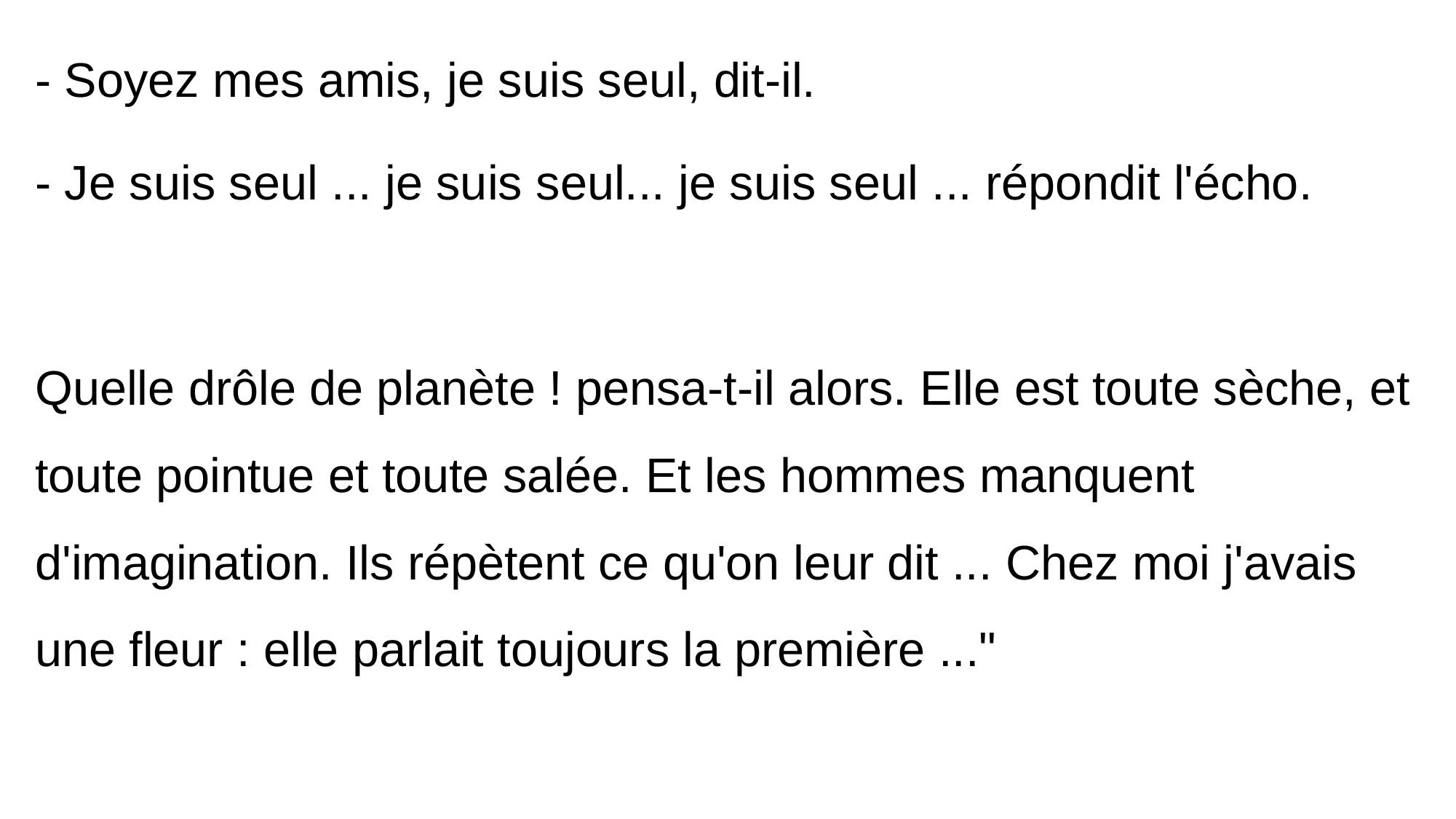

- Soyez mes amis, je suis seul, dit-il.
- Je suis seul ... je suis seul... je suis seul ... répondit l'écho.

Quelle drôle de planète ! pensa-t-il alors. Elle est toute sèche, et toute pointue et toute salée. Et les hommes manquent d'imagination. Ils répètent ce qu'on leur dit ... Chez moi j'avais une fleur : elle parlait toujours la première ..."